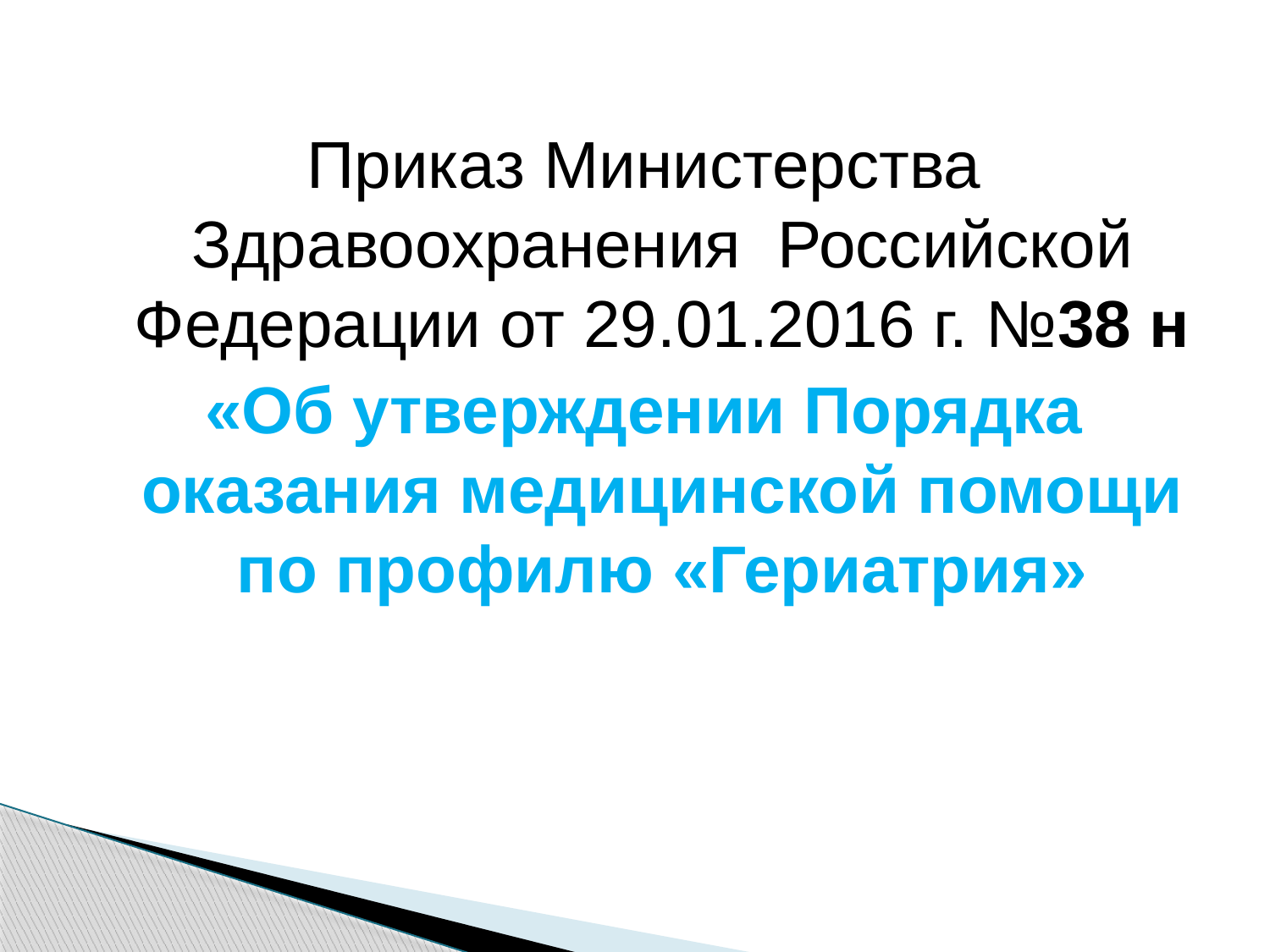

Приказ Министерства Здравоохранения  Российской Федерации от 29.01.2016 г. №38 н
«Об утверждении Порядка оказания медицинской помощи по профилю «Гериатрия»